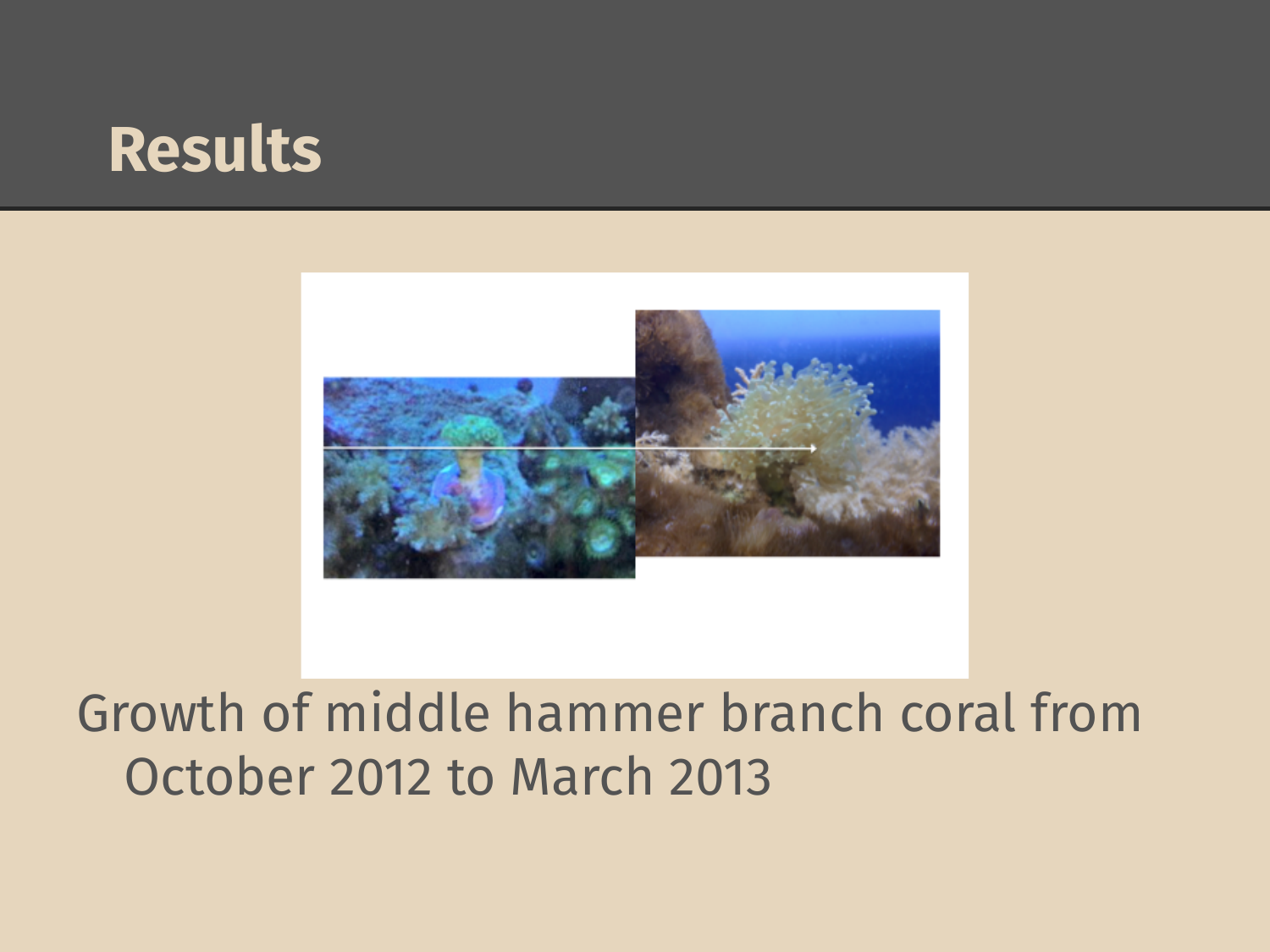

# Results

Growth of middle hammer branch coral from October 2012 to March 2013